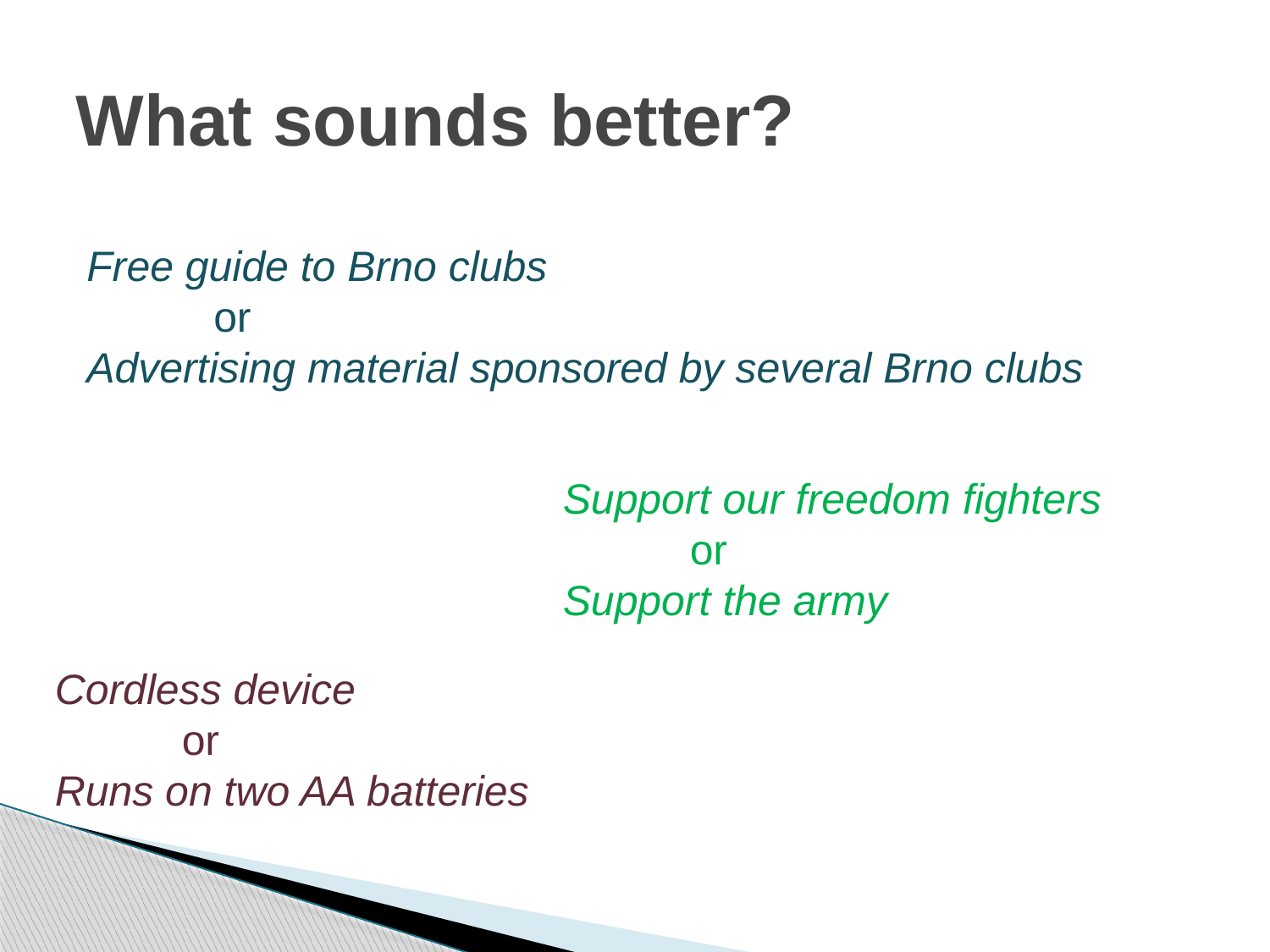

# What sounds better?
Free guide to Brno clubs
	or
Advertising material sponsored by several Brno clubs

Support our freedom fighters
	or
Support the army
Cordless device
	or
Runs on two AA batteries